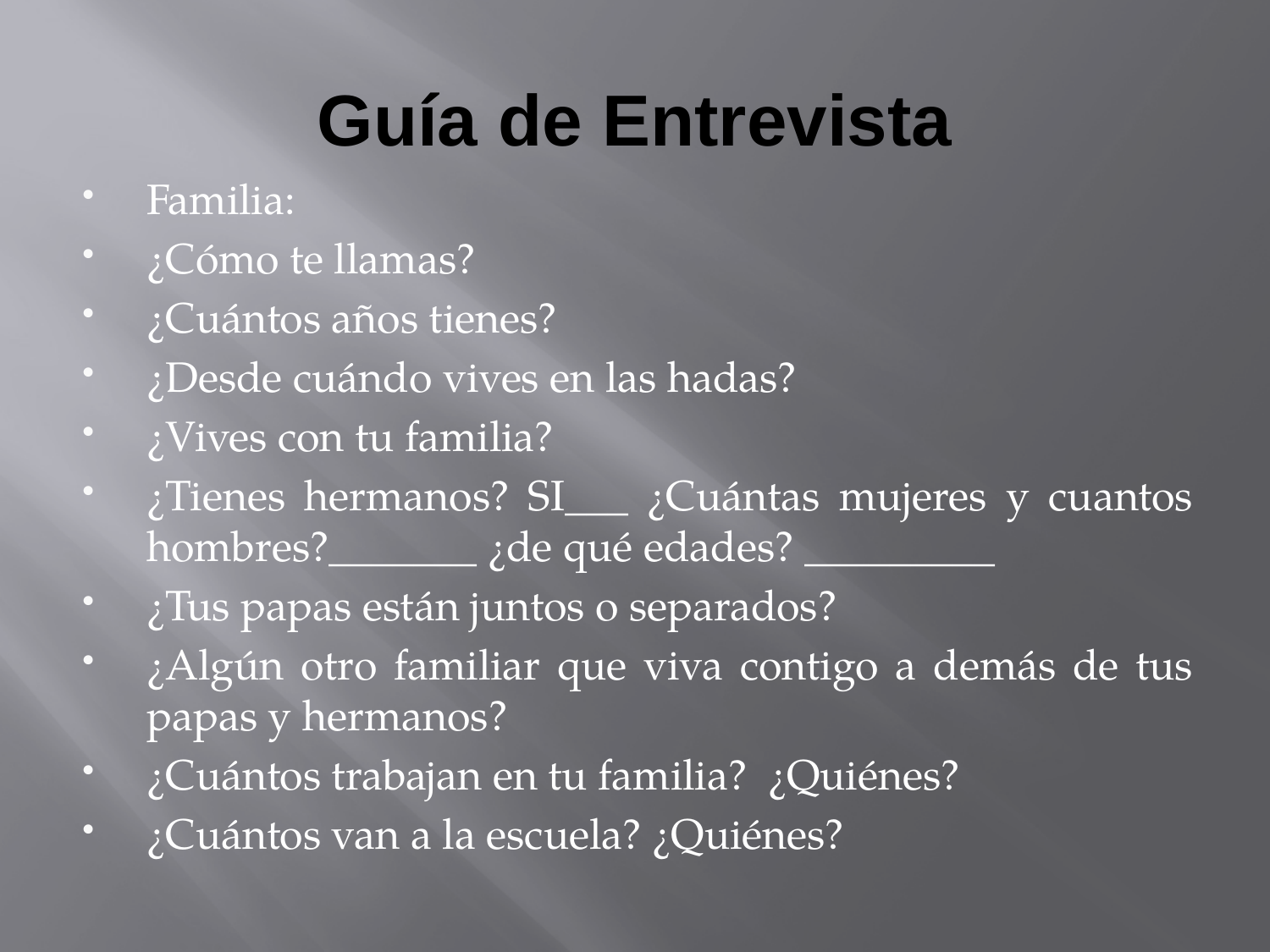

# Guía de Entrevista
Familia:
¿Cómo te llamas?
¿Cuántos años tienes?
¿Desde cuándo vives en las hadas?
¿Vives con tu familia?
¿Tienes hermanos? SI___ ¿Cuántas mujeres y cuantos hombres?_______ ¿de qué edades? _________
¿Tus papas están juntos o separados?
¿Algún otro familiar que viva contigo a demás de tus papas y hermanos?
¿Cuántos trabajan en tu familia?  ¿Quiénes?
¿Cuántos van a la escuela? ¿Quiénes?